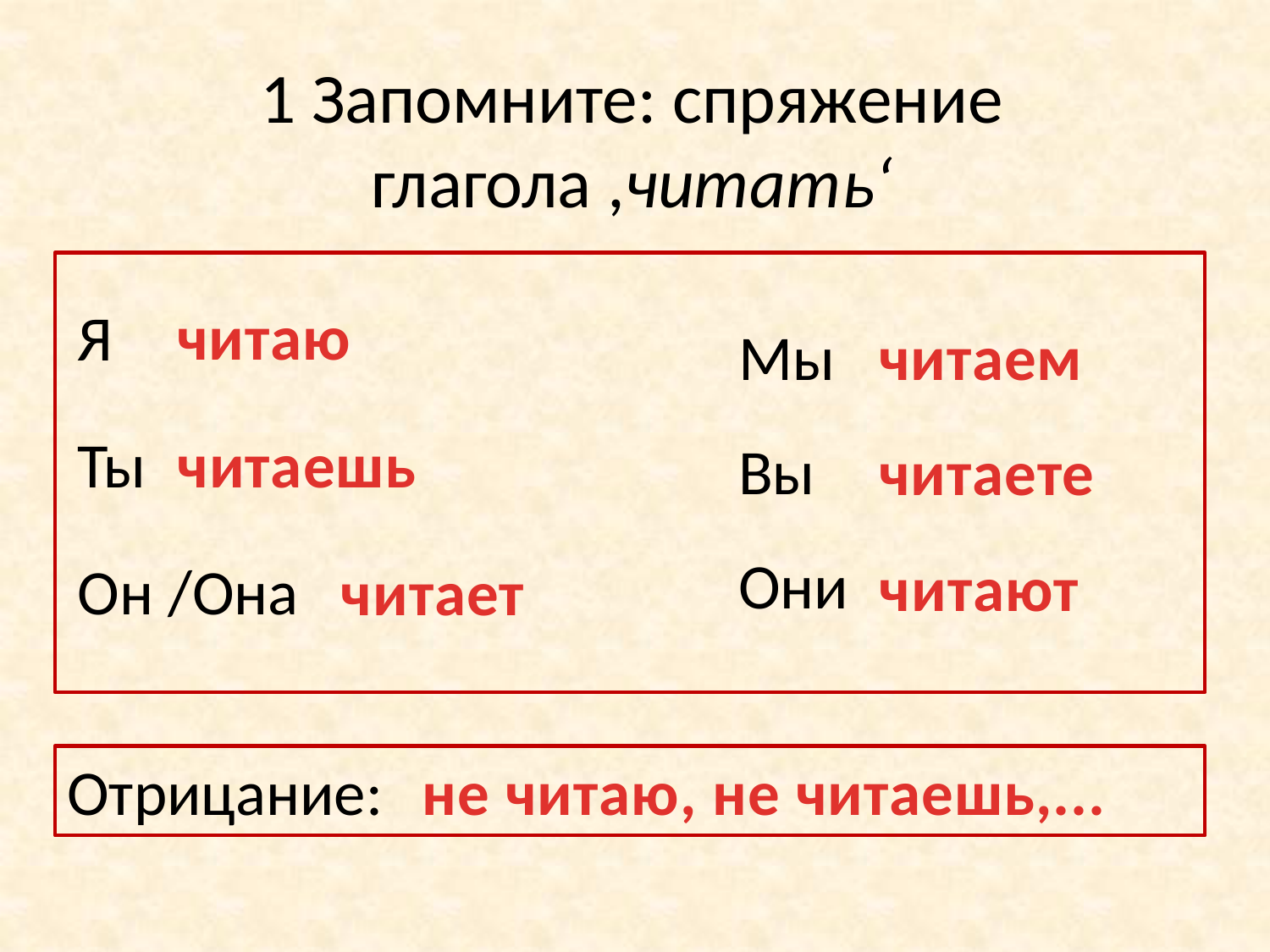

1 Запомните: спряжение глагола ,читать‘

Я
Ты
Он /Она
читаю
Мы
Вы
Они
читаем
читаешь
читаете
читают
читает

не читаю, не читаешь,...
Отрицание: